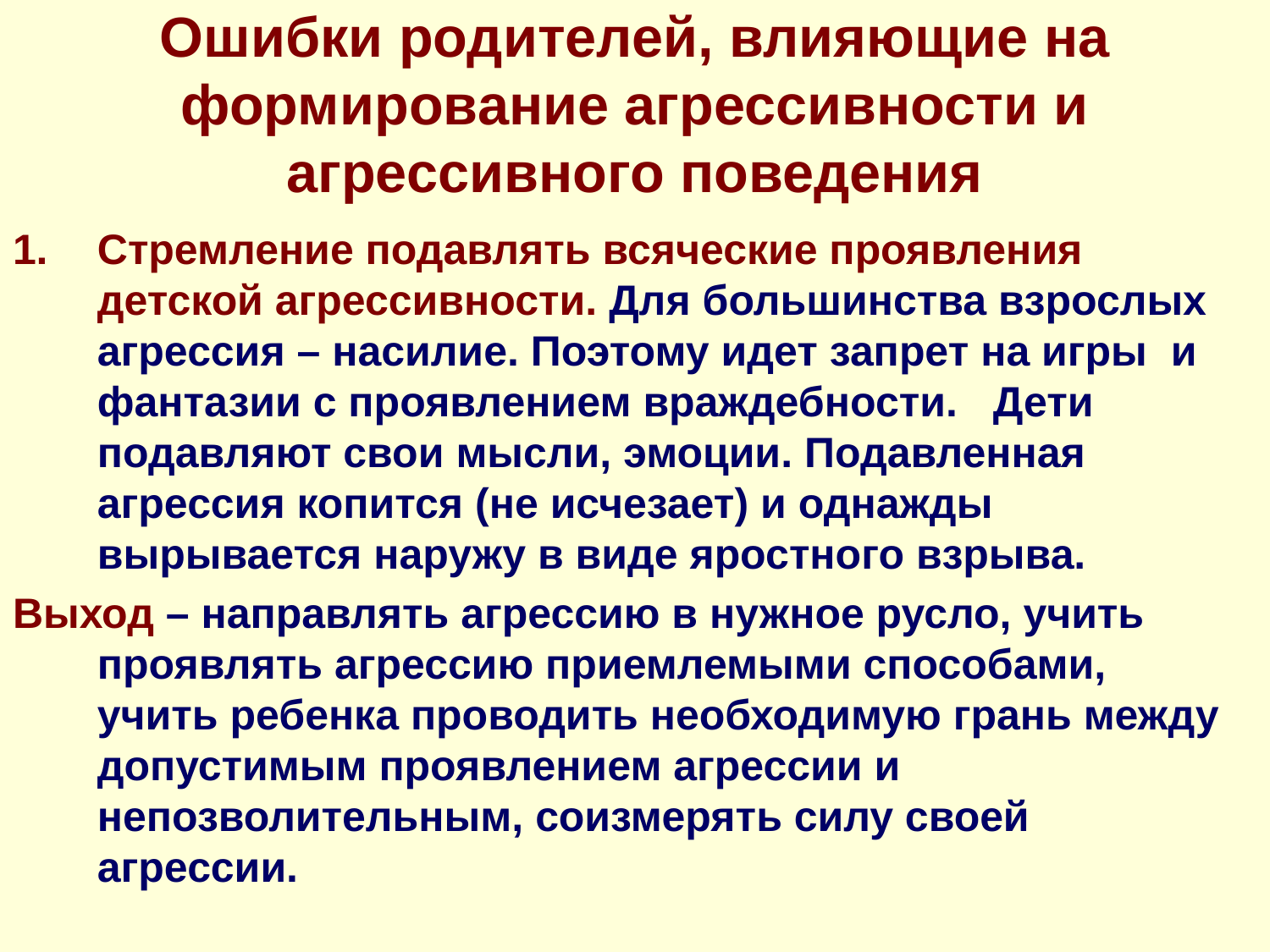

# Ошибки родителей, влияющие на формирование агрессивности и агрессивного поведения
Стремление подавлять всяческие проявления детской агрессивности. Для большинства взрослых агрессия – насилие. Поэтому идет запрет на игры  и фантазии с проявлением враждебности.   Дети подавляют свои мысли, эмоции. Подавленная агрессия копится (не исчезает) и однажды вырывается наружу в виде яростного взрыва.
Выход – направлять агрессию в нужное русло, учить проявлять агрессию приемлемыми способами, учить ребенка проводить необходимую грань между допустимым проявлением агрессии и непозволительным, соизмерять силу своей агрессии.